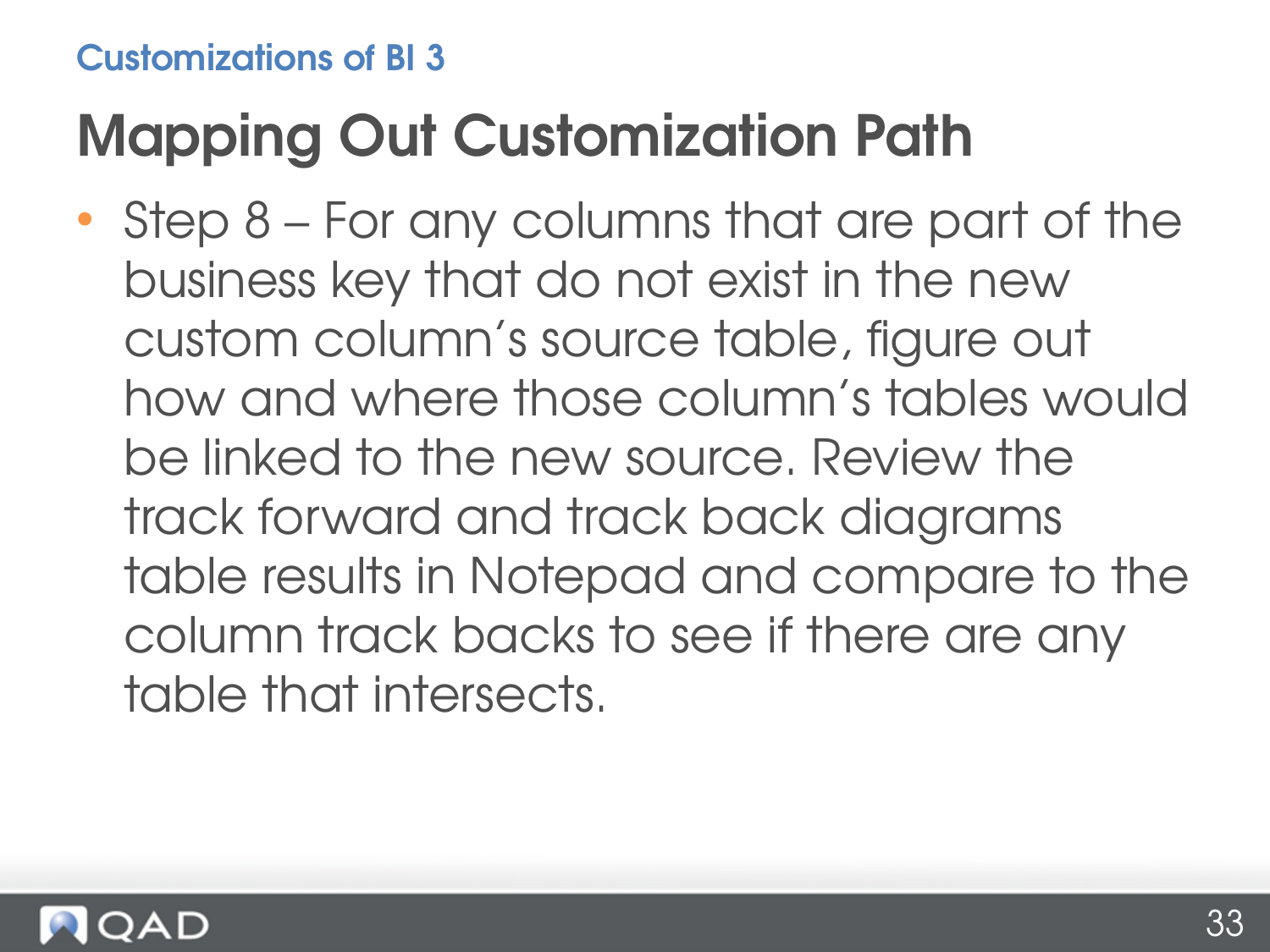

Customizations of BI 3
# Mapping Out Customization Path
Step 8 – For any columns that are part of the business key that do not exist in the new custom column’s source table, figure out how and where those column’s tables would be linked to the new source. Review the track forward and track back diagrams table results in Notepad and compare to the column track backs to see if there are any table that intersects.

33